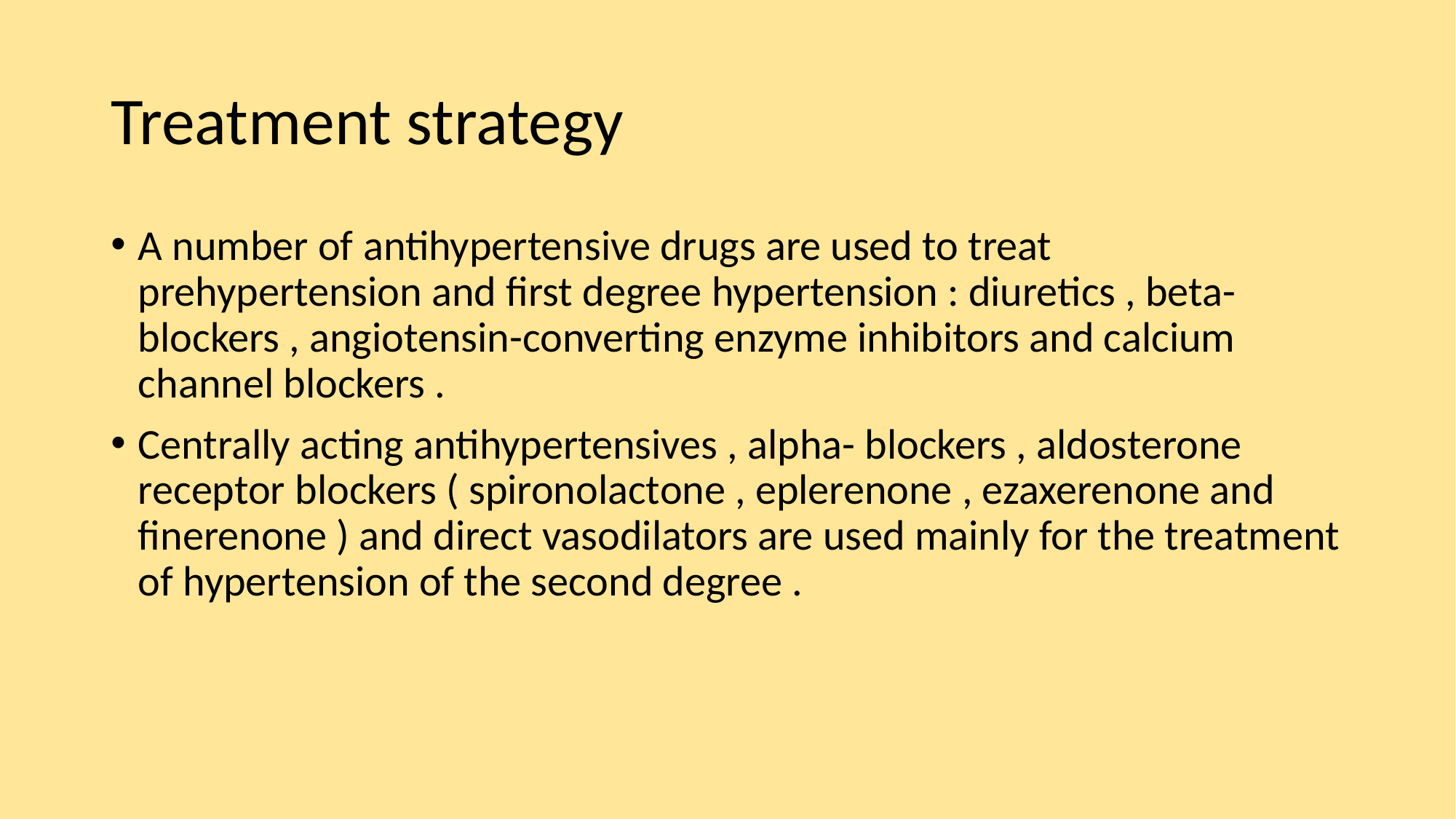

# Treatment strategy
A number of antihypertensive drugs are used to treat prehypertension and first degree hypertension : diuretics , beta- blockers , angiotensin-converting enzyme inhibitors and calcium channel blockers .
Centrally acting antihypertensives , alpha- blockers , aldosterone receptor blockers ( spironolactone , eplerenone , ezaxerenone and finerenone ) and direct vasodilators are used mainly for the treatment of hypertension of the second degree .